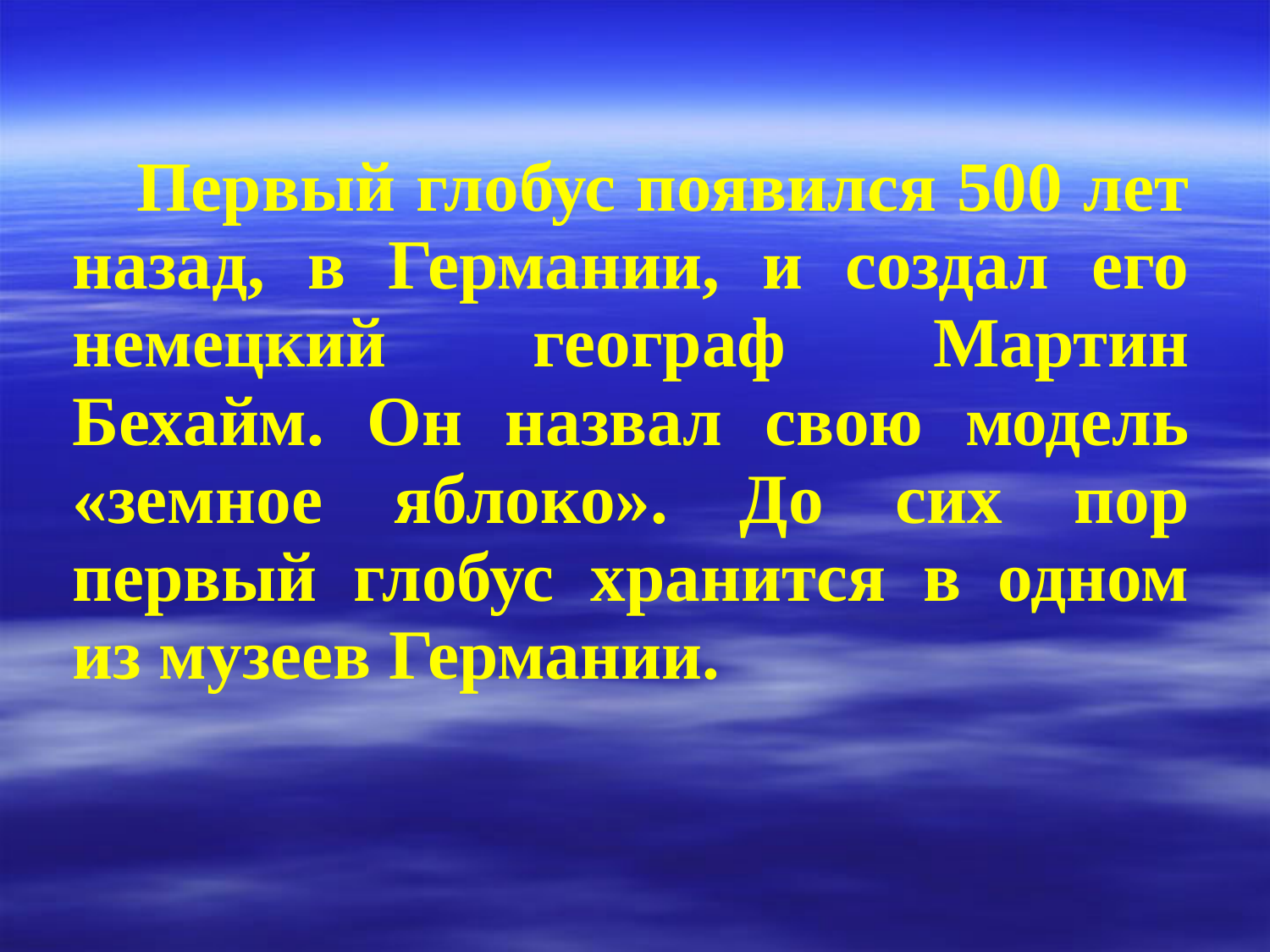

Первый глобус появился 500 лет назад, в Германии, и создал его немецкий географ Мартин Бехайм. Он назвал свою модель «земное яблоко». До сих пор первый глобус хранится в одном из музеев Германии.